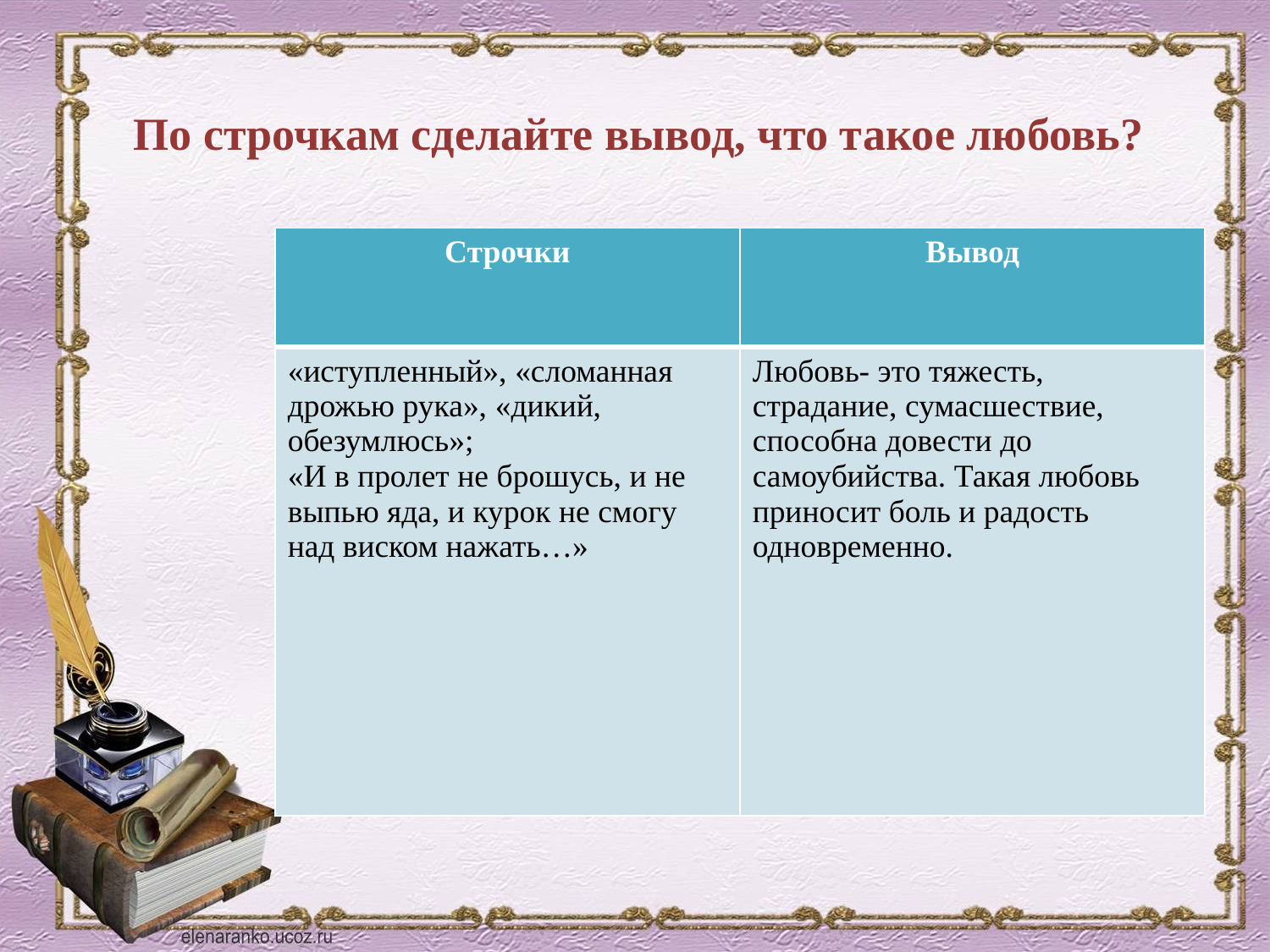

# По строчкам сделайте вывод, что такое любовь?
| Строчки | Вывод |
| --- | --- |
| «иступленный», «сломанная дрожью рука», «дикий, обезумлюсь»; «И в пролет не брошусь, и не выпью яда, и курок не смогу над виском нажать…» | Любовь- это тяжесть, страдание, сумасшествие, способна довести до самоубийства. Такая любовь приносит боль и радость одновременно. |